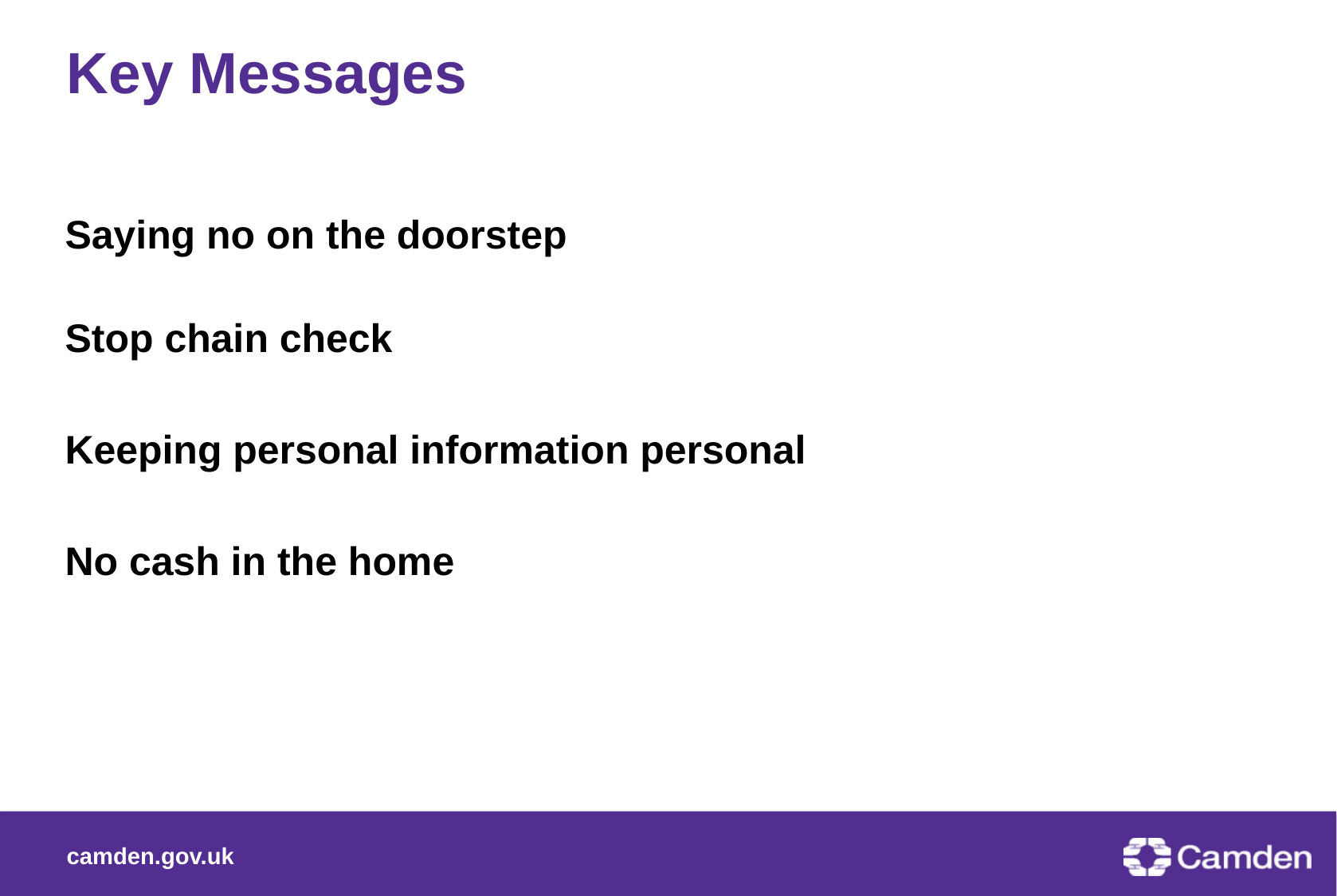

# Key Messages
Saying no on the doorstep
Stop chain check

Keeping personal information personal

No cash in the home